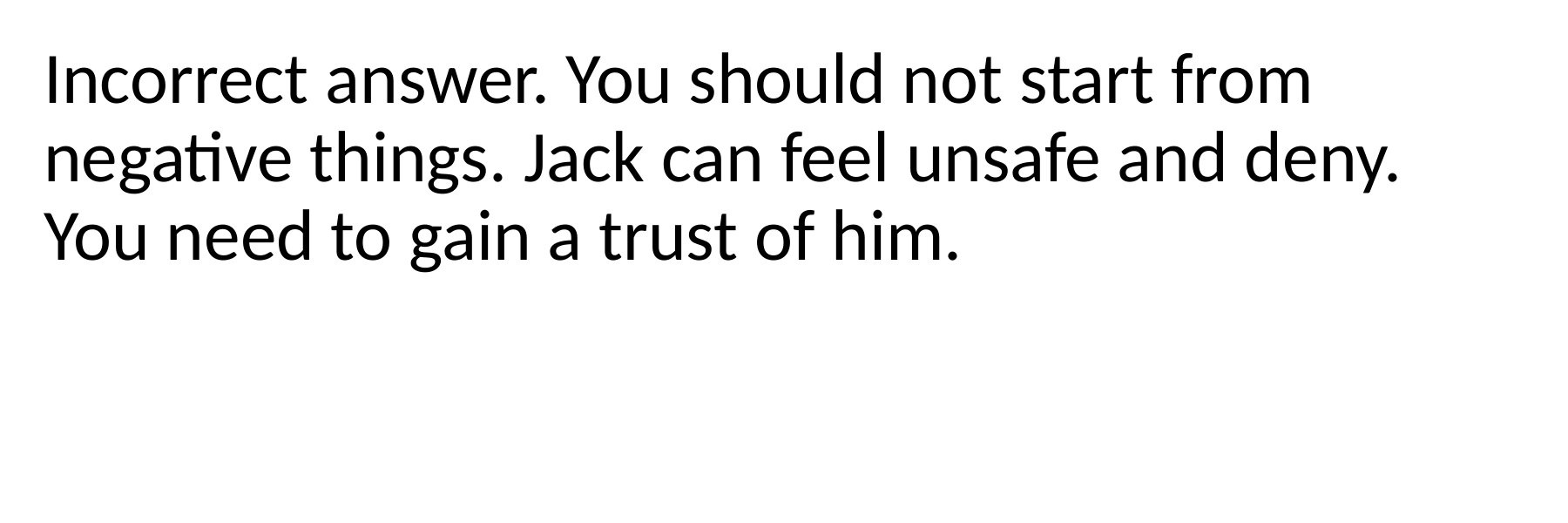

Incorrect answer. You should not start from negative things. Jack can feel unsafe and deny. You need to gain a trust of him.